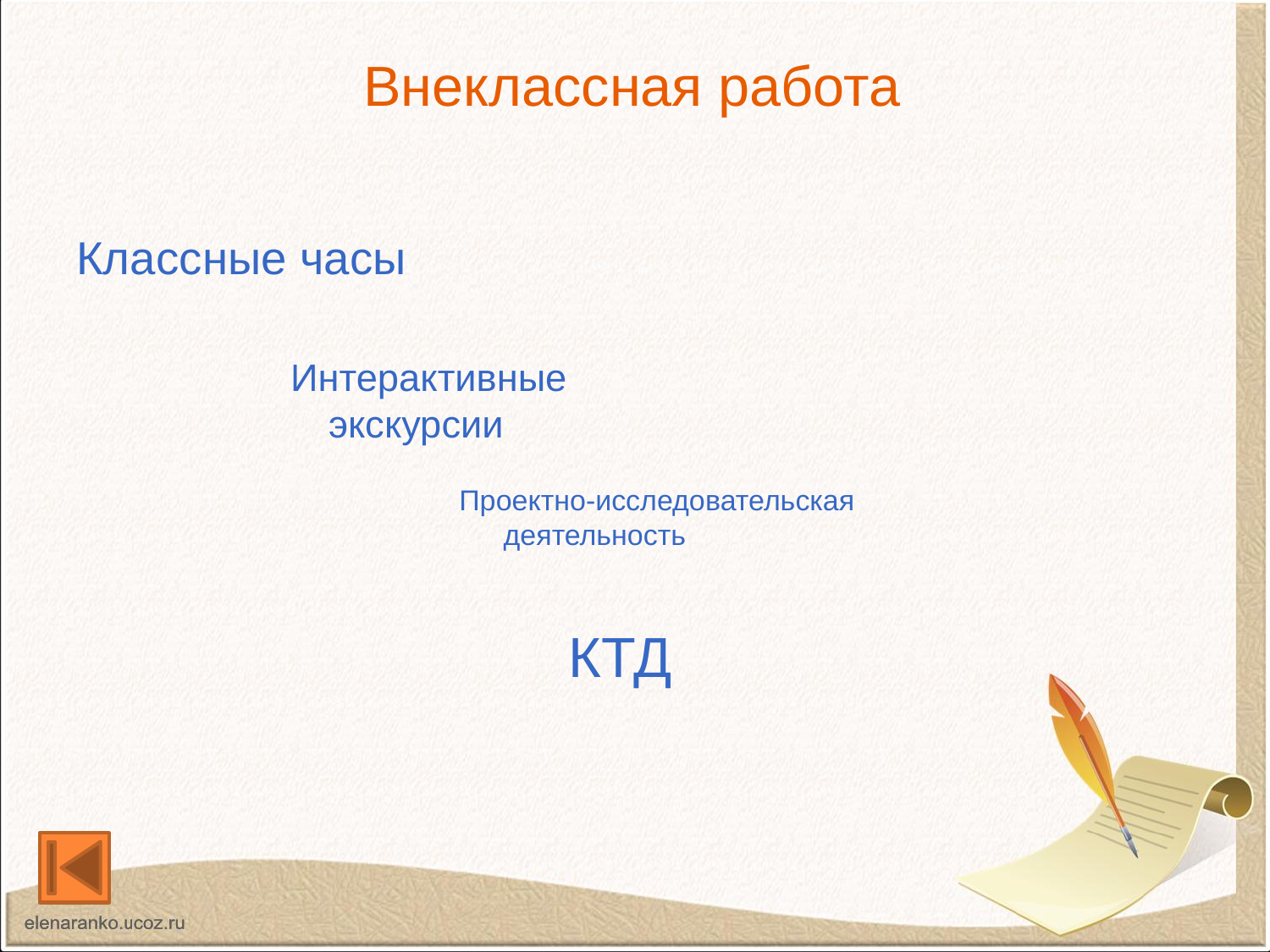

# Внеклассная работа
Классные часы
Интерактивные экскурсии
Проектно-исследовательская деятельность
КТД